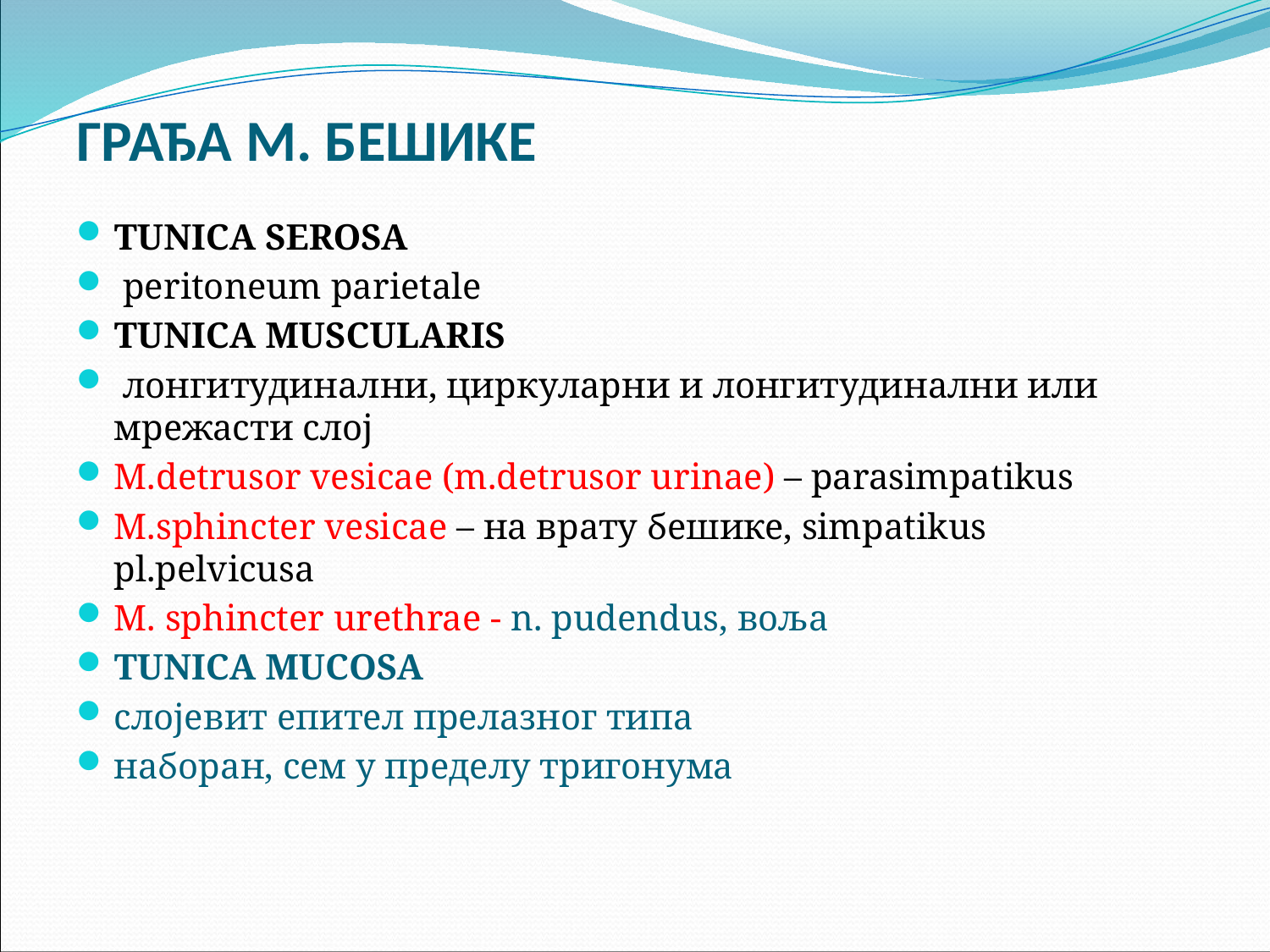

ГРАЂА М. БЕШИКЕ
TUNICA SEROSA
 peritoneum parietale
TUNICA MUSCULARIS
 лонгитудинални, циркуларни и лонгитудинални или мрежасти слој
M.detrusor vesicae (m.detrusor urinae) – parasimpatikus
M.sphincter vesicae – на врату бешике, simpatikus pl.pelvicusa
M. sphincter urethrae - n. pudendus, воља
TUNICA MUCOSA
слојевит епител прелазног типа
наборан, сем у предeлу тригонума